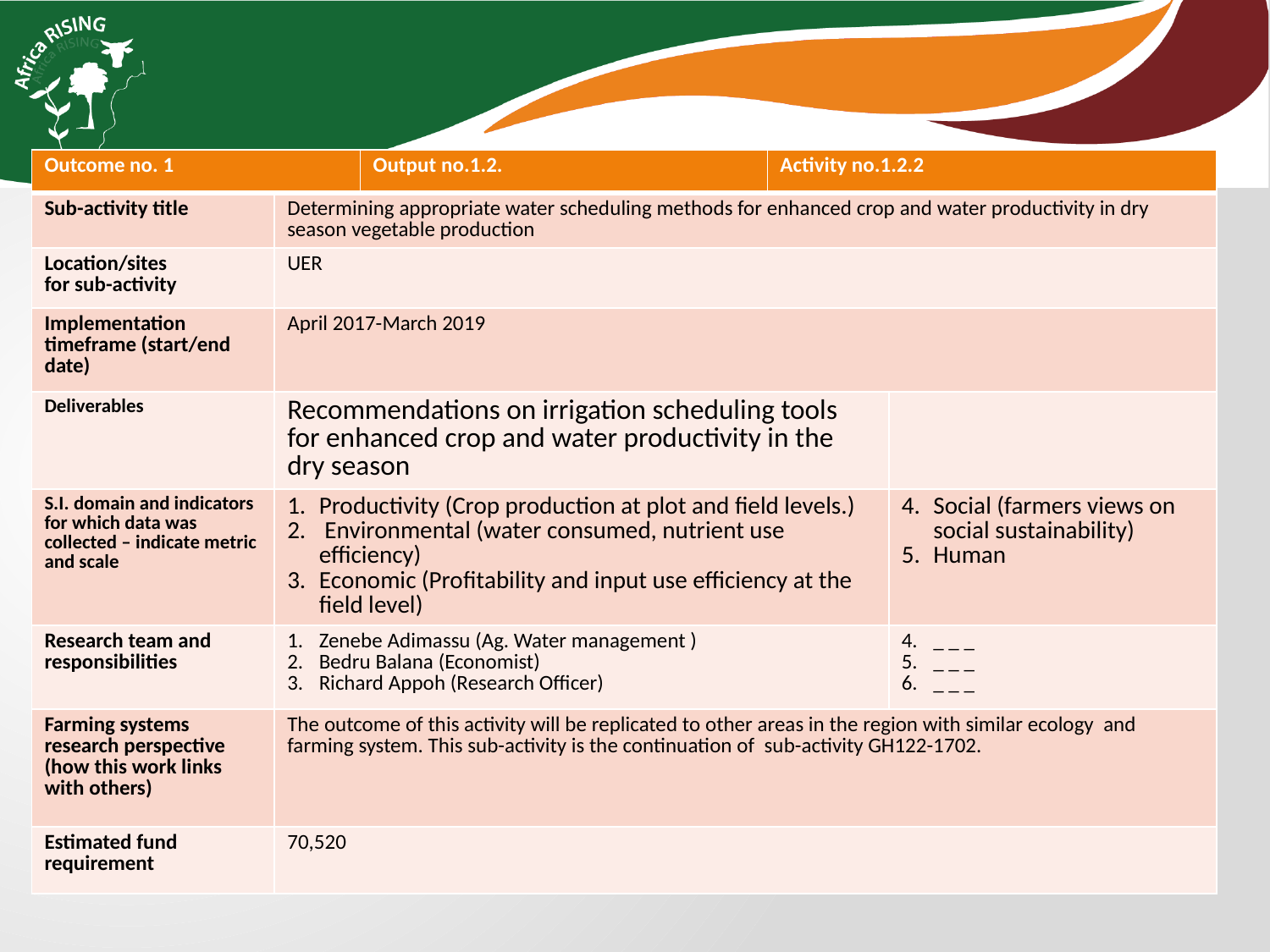

| Outcome no. 1 |  | Output no.1.2. | Activity no.1.2.2 |  |
| --- | --- | --- | --- | --- |
| Sub-activity title | Determining appropriate water scheduling methods for enhanced crop and water productivity in dry season vegetable production |  |  |  |
| Location/sites for sub-activity | UER |  |  |  |
| Implementation timeframe (start/end date) | April 2017-March 2019 |  |  |  |
| Deliverables | Recommendations on irrigation scheduling tools for enhanced crop and water productivity in the dry season |  |  |  |
| S.I. domain and indicators for which data was collected – indicate metric and scale | Productivity (Crop production at plot and field levels.) Environmental (water consumed, nutrient use efficiency) Economic (Profitability and input use efficiency at the field level) |  |  | Social (farmers views on social sustainability) Human |
| Research team and responsibilities | Zenebe Adimassu (Ag. Water management ) Bedru Balana (Economist) Richard Appoh (Research Officer) |  |  | \_ \_ \_ \_ \_ \_ \_ \_ \_ |
| Farming systems research perspective (how this work links with others) | The outcome of this activity will be replicated to other areas in the region with similar ecology and farming system. This sub-activity is the continuation of sub-activity GH122-1702. |  |  |  |
| Estimated fund requirement | 70,520 |  |  |  |